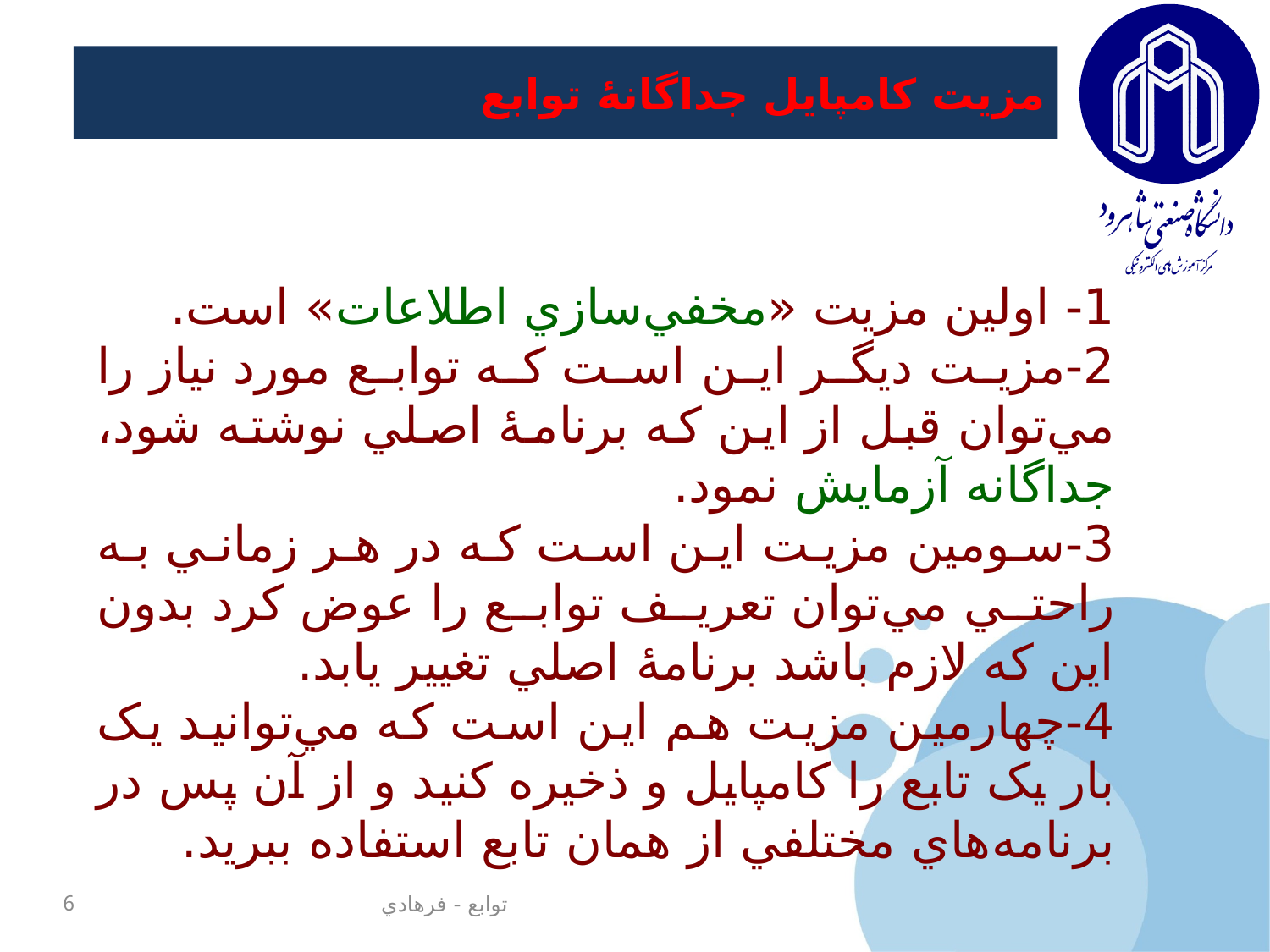

# مزيت كامپايل جداگانۀ توابع
1- اولين مزيت «مخفي‌سازي اطلاعات» است.
2-مزيت ديگر اين است که توابع مورد نياز را مي‌توان قبل از اين که برنامۀ اصلي نوشته شود، جداگانه آزمايش نمود.
3-سومين مزيت اين است که در هر زماني به راحتي مي‌توان تعريف توابع را عوض کرد بدون اين که لازم باشد برنامۀ اصلي تغيير يابد.
4-چهارمين مزيت هم اين است که مي‌توانيد يک بار يک تابع را کامپايل و ذخيره کنيد و از آن پس در برنامه‌هاي مختلفي از همان تابع استفاده ببريد.
6
توابع - فرهادي